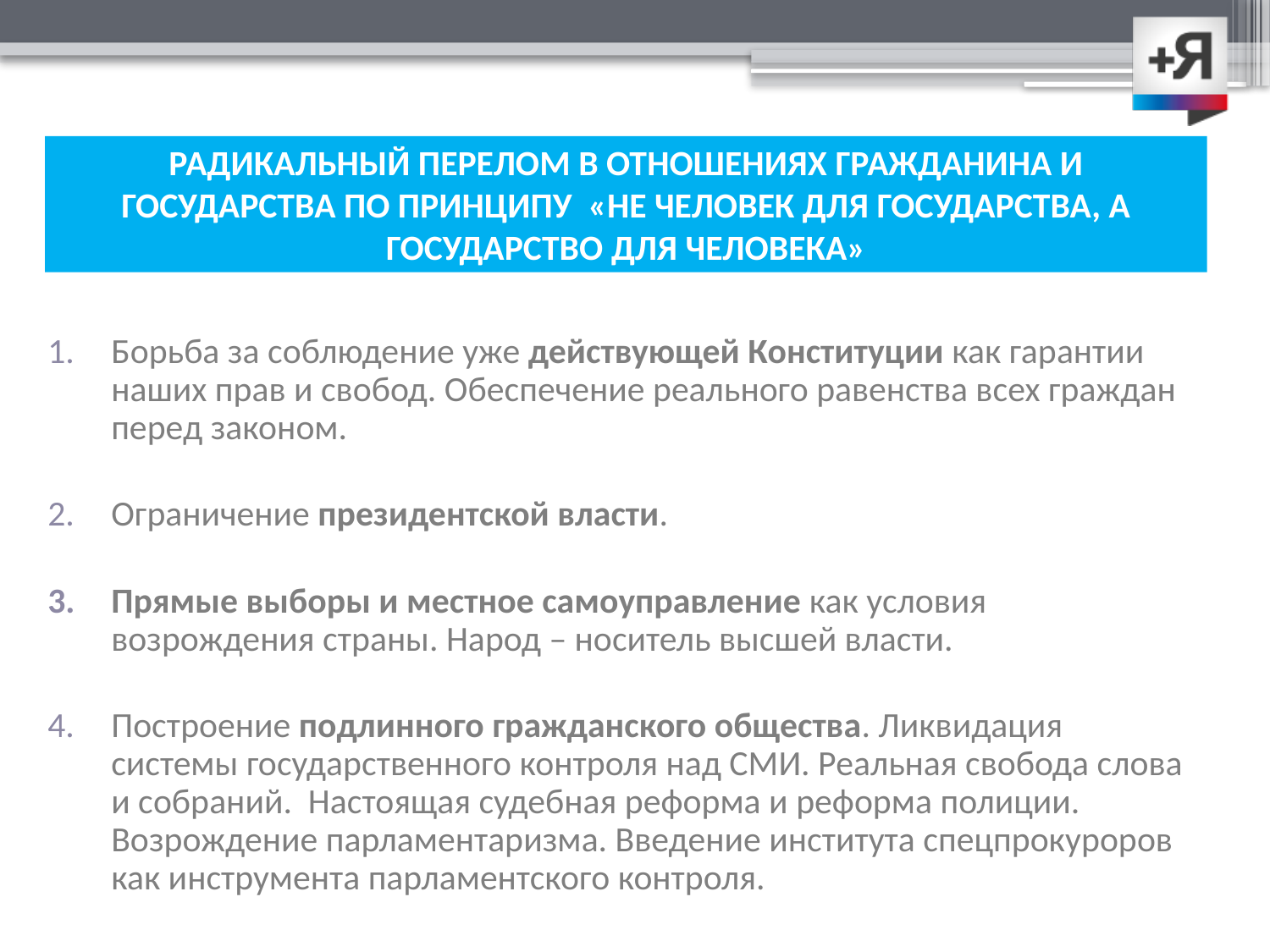

# РАДИКАЛЬНЫЙ ПЕРЕЛОМ В ОТНОШЕНИЯХ ГРАЖДАНИНА И ГОСУДАРСТВА ПО ПРИНЦИПУ  «НЕ ЧЕЛОВЕК ДЛЯ ГОСУДАРСТВА, А ГОСУДАРСТВО ДЛЯ ЧЕЛОВЕКА»
Борьба за соблюдение уже действующей Конституции как гарантии наших прав и свобод. Обеспечение реального равенства всех граждан перед законом.

Ограничение президентской власти.

Прямые выборы и местное самоуправление как условия возрождения страны. Народ – носитель высшей власти.

Построение подлинного гражданского общества. Ликвидация системы государственного контроля над СМИ. Реальная свобода слова и собраний.  Настоящая судебная реформа и реформа полиции. Возрождение парламентаризма. Введение института спецпрокуроров как инструмента парламентского контроля.